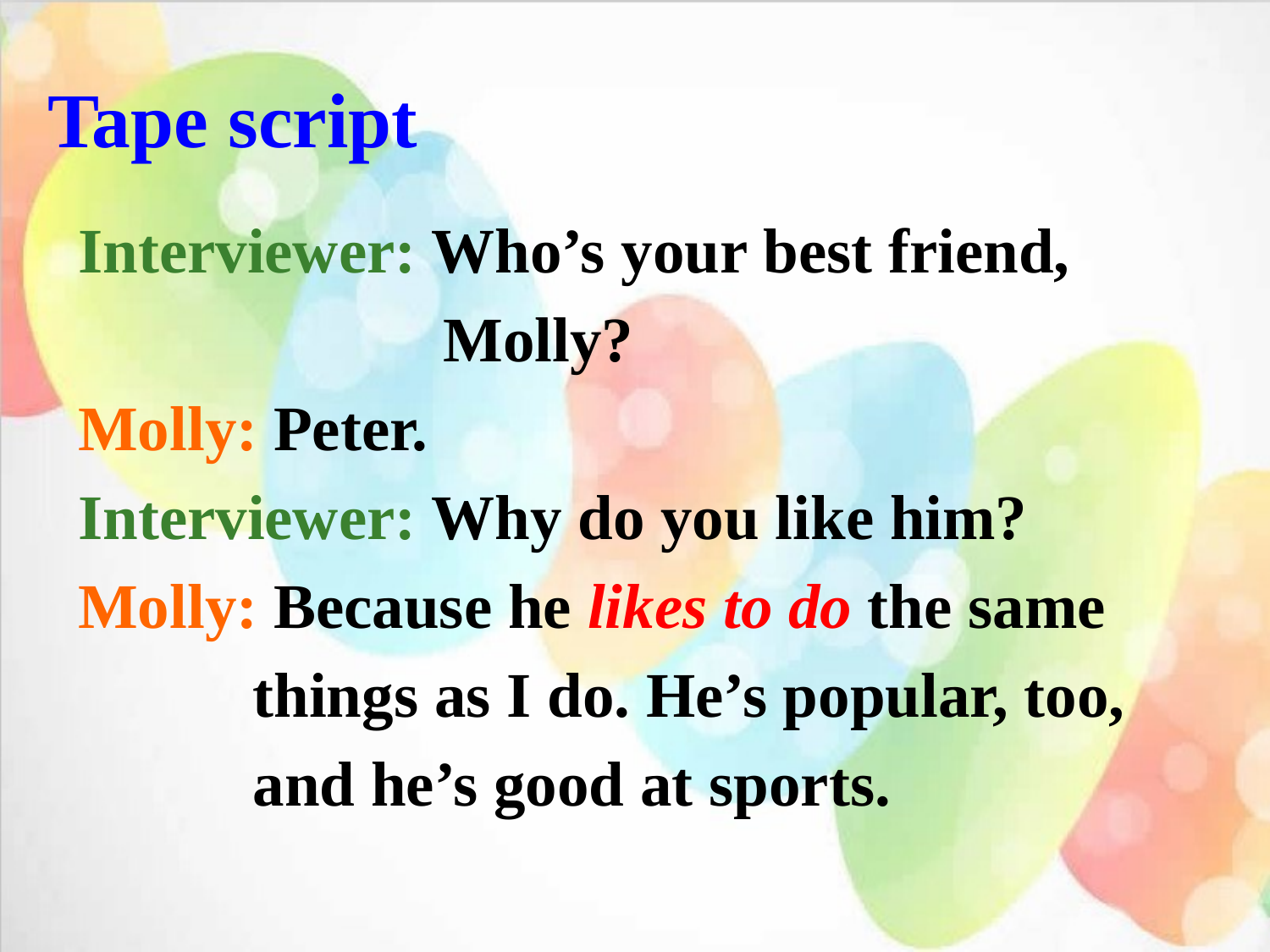

Tape script
Interviewer: Who’s your best friend,
                       Molly?
Molly: Peter.
Interviewer: Why do you like him?
Molly: Because he likes to do the same
           things as I do. He’s popular, too,
           and he’s good at sports.